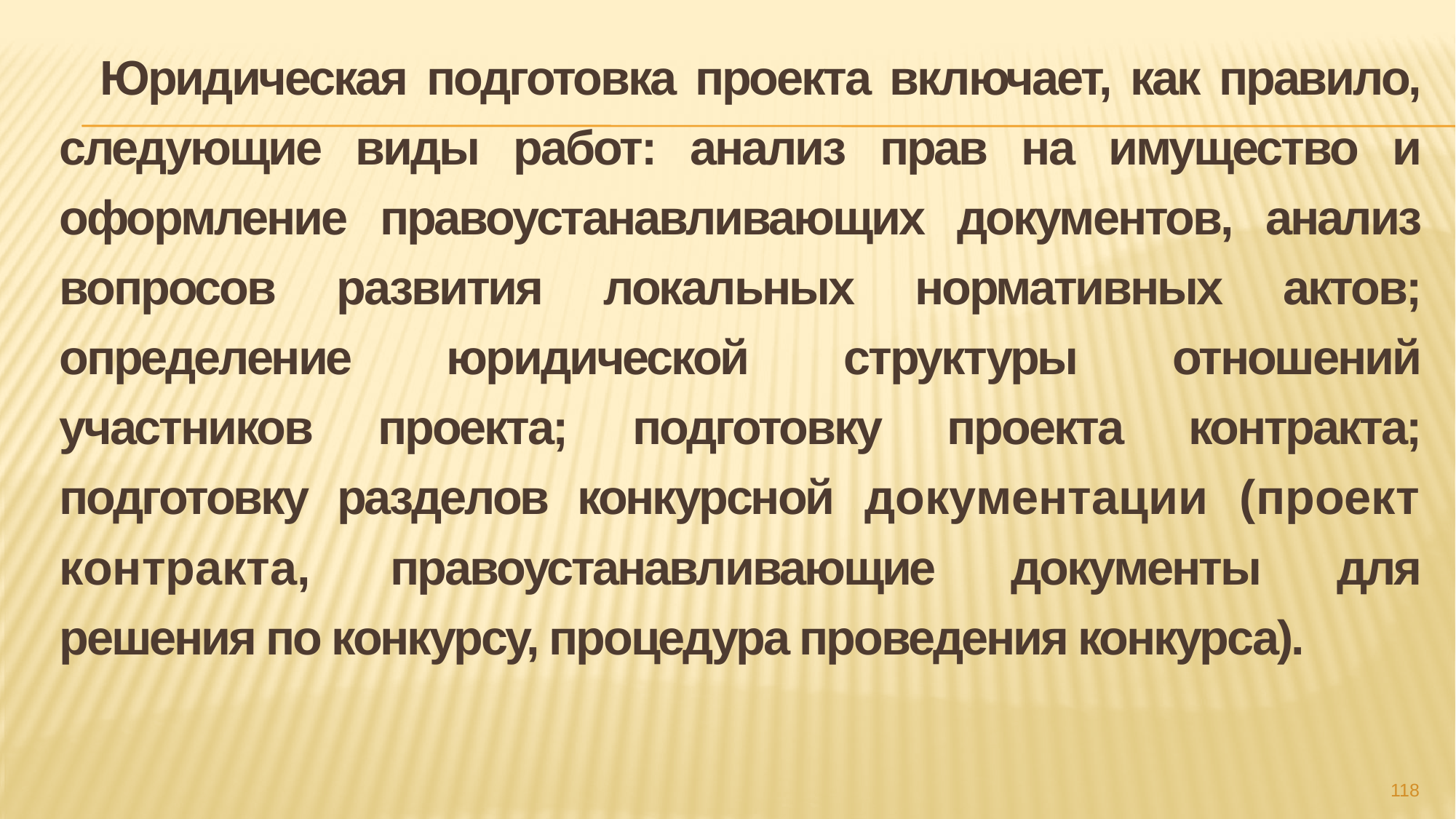

Юридическая подготовка проекта включает, как правило, следующие виды работ: анализ прав на имущество и оформление правоустанавливающих документов, анализ вопросов развития локальных нормативных актов; определение юридической структуры отношений участников проекта; подготовку проекта контракта; подготовку разделов конкурсной документации (проект контракта, правоустанавливающие документы для решения по конкурсу, процедура проведения конкурса).
#
118